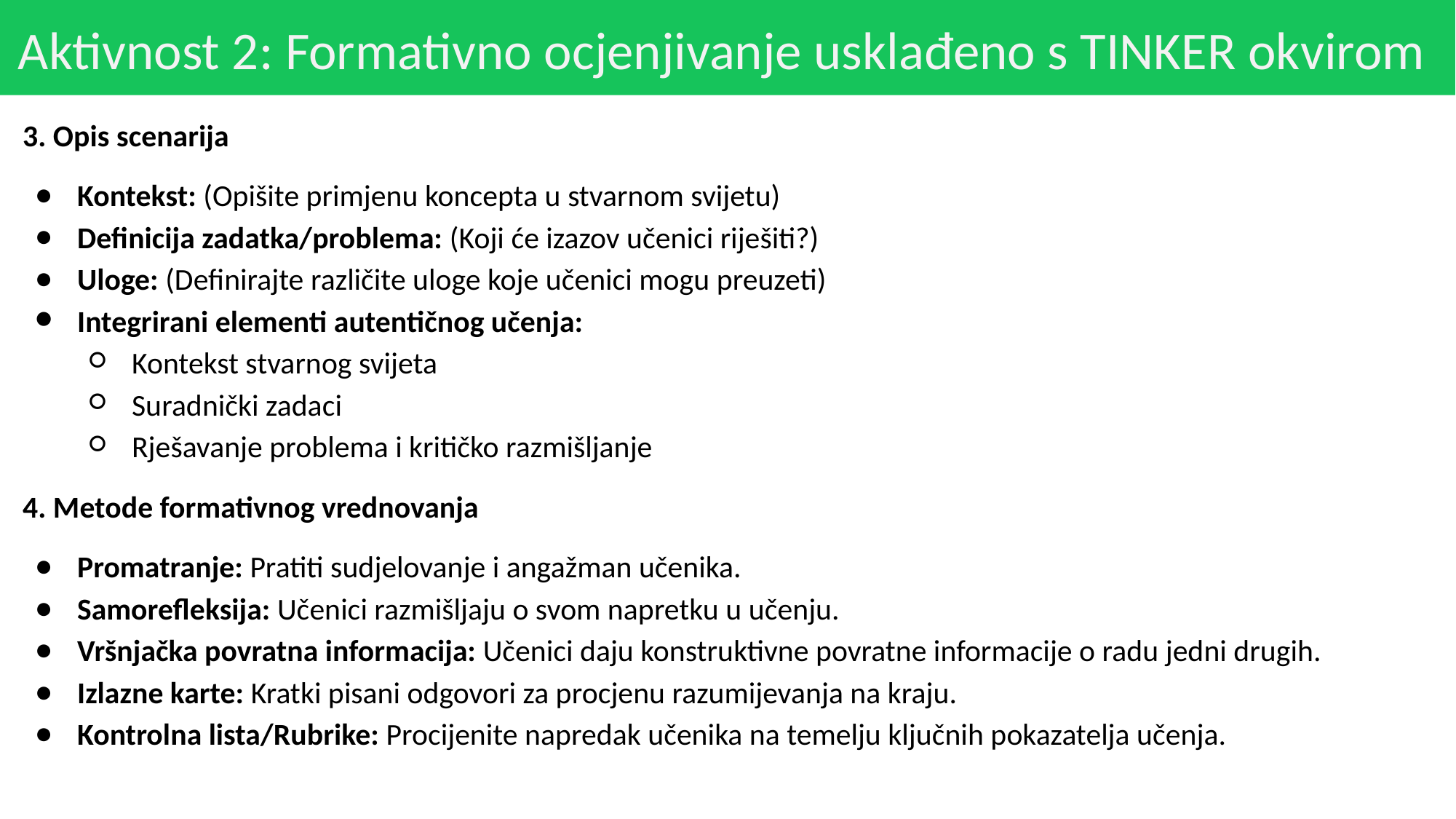

# Aktivnost 2: Formativno ocjenjivanje usklađeno s TINKER okvirom
3. Opis scenarija
Kontekst: (Opišite primjenu koncepta u stvarnom svijetu)
Definicija zadatka/problema: (Koji će izazov učenici riješiti?)
Uloge: (Definirajte različite uloge koje učenici mogu preuzeti)
Integrirani elementi autentičnog učenja:
Kontekst stvarnog svijeta
Suradnički zadaci
Rješavanje problema i kritičko razmišljanje
4. Metode formativnog vrednovanja
Promatranje: Pratiti sudjelovanje i angažman učenika.
Samorefleksija: Učenici razmišljaju o svom napretku u učenju.
Vršnjačka povratna informacija: Učenici daju konstruktivne povratne informacije o radu jedni drugih.
Izlazne karte: Kratki pisani odgovori za procjenu razumijevanja na kraju.
Kontrolna lista/Rubrike: Procijenite napredak učenika na temelju ključnih pokazatelja učenja.